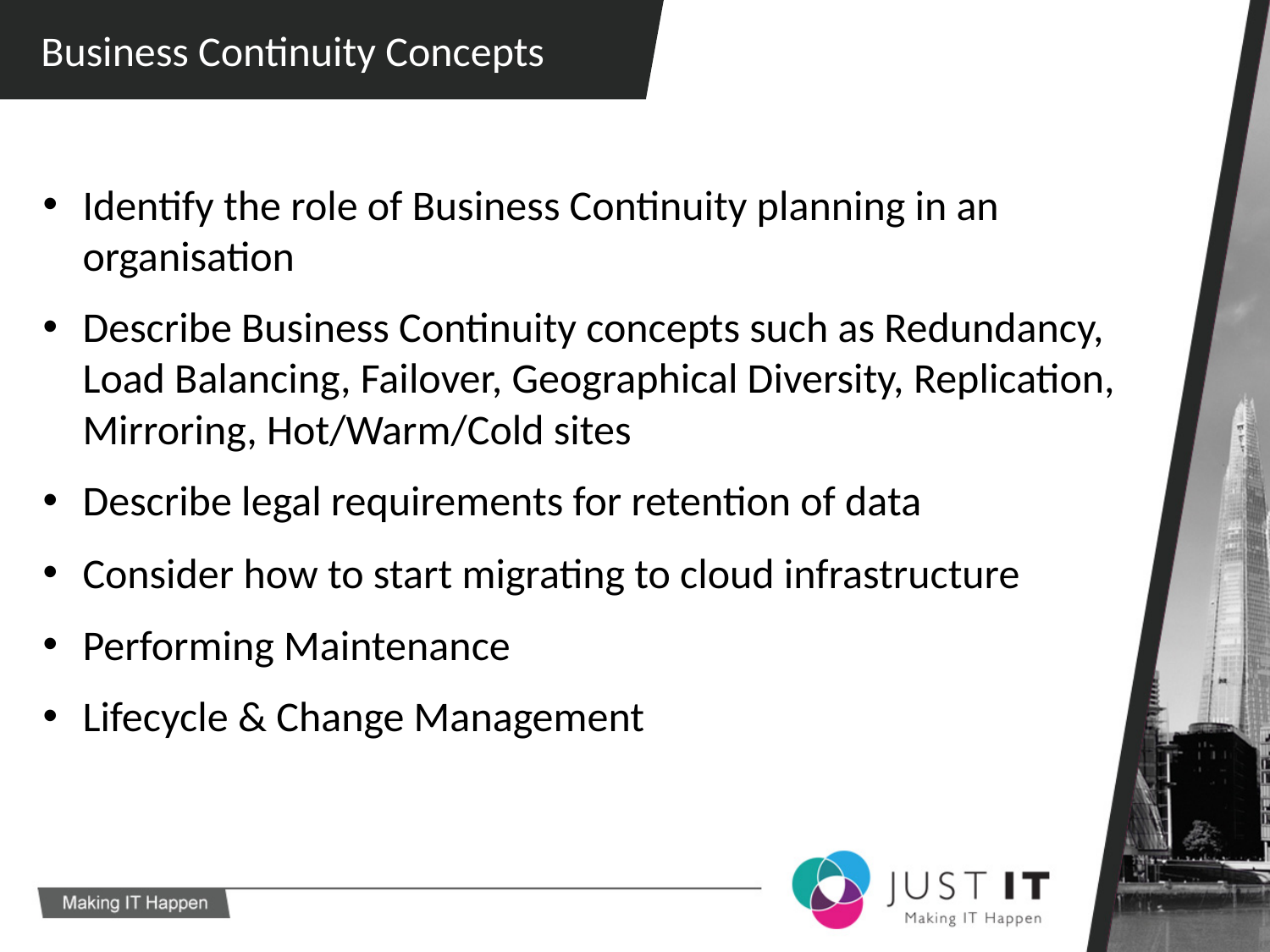

Business Continuity Concepts
Identify the role of Business Continuity planning in an organisation
Describe Business Continuity concepts such as Redundancy, Load Balancing, Failover, Geographical Diversity, Replication, Mirroring, Hot/Warm/Cold sites
Describe legal requirements for retention of data
Consider how to start migrating to cloud infrastructure
Performing Maintenance
Lifecycle & Change Management